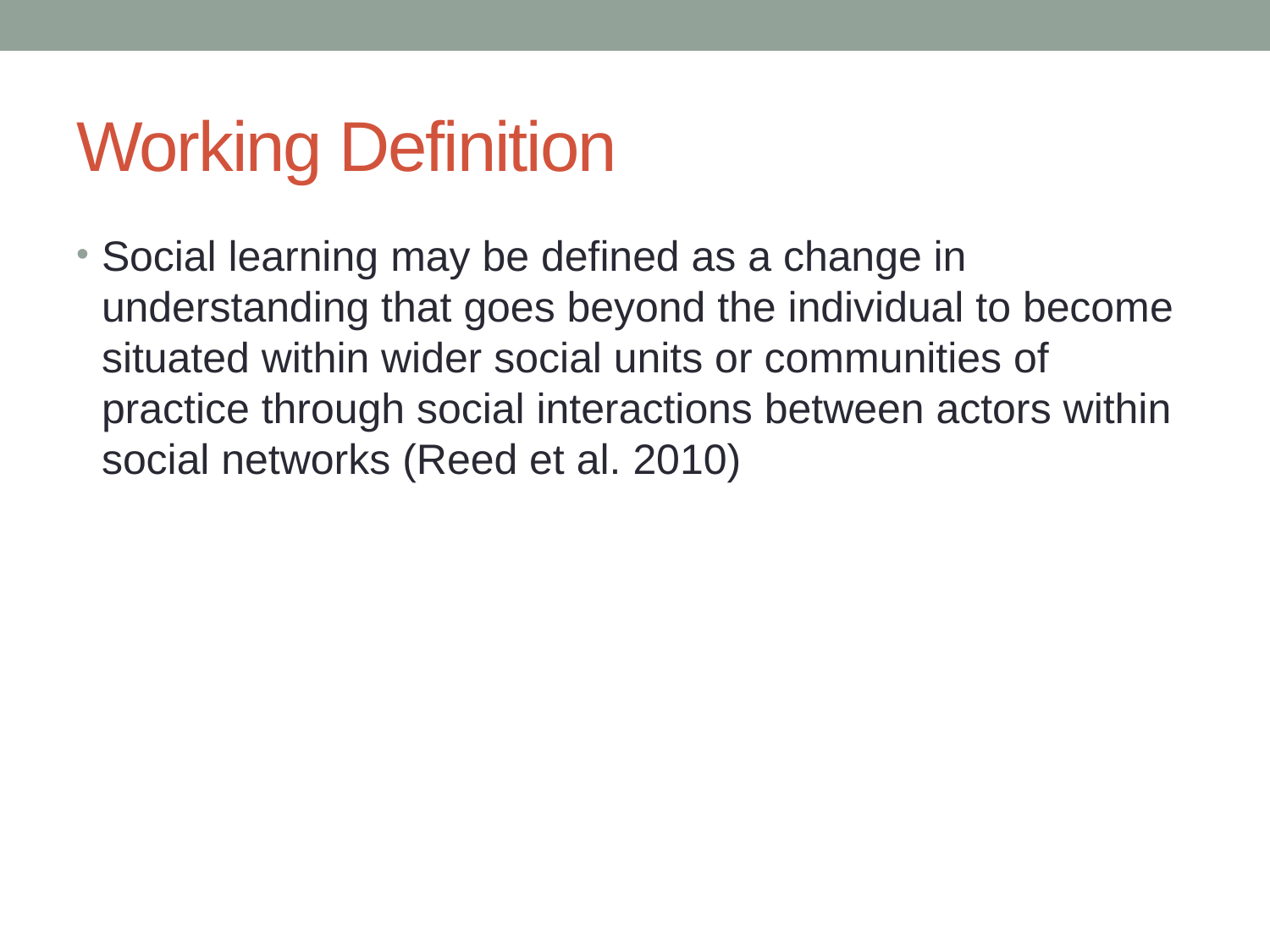

# Working Definition
Social learning may be defined as a change in understanding that goes beyond the individual to become situated within wider social units or communities of practice through social interactions between actors within social networks (Reed et al. 2010)